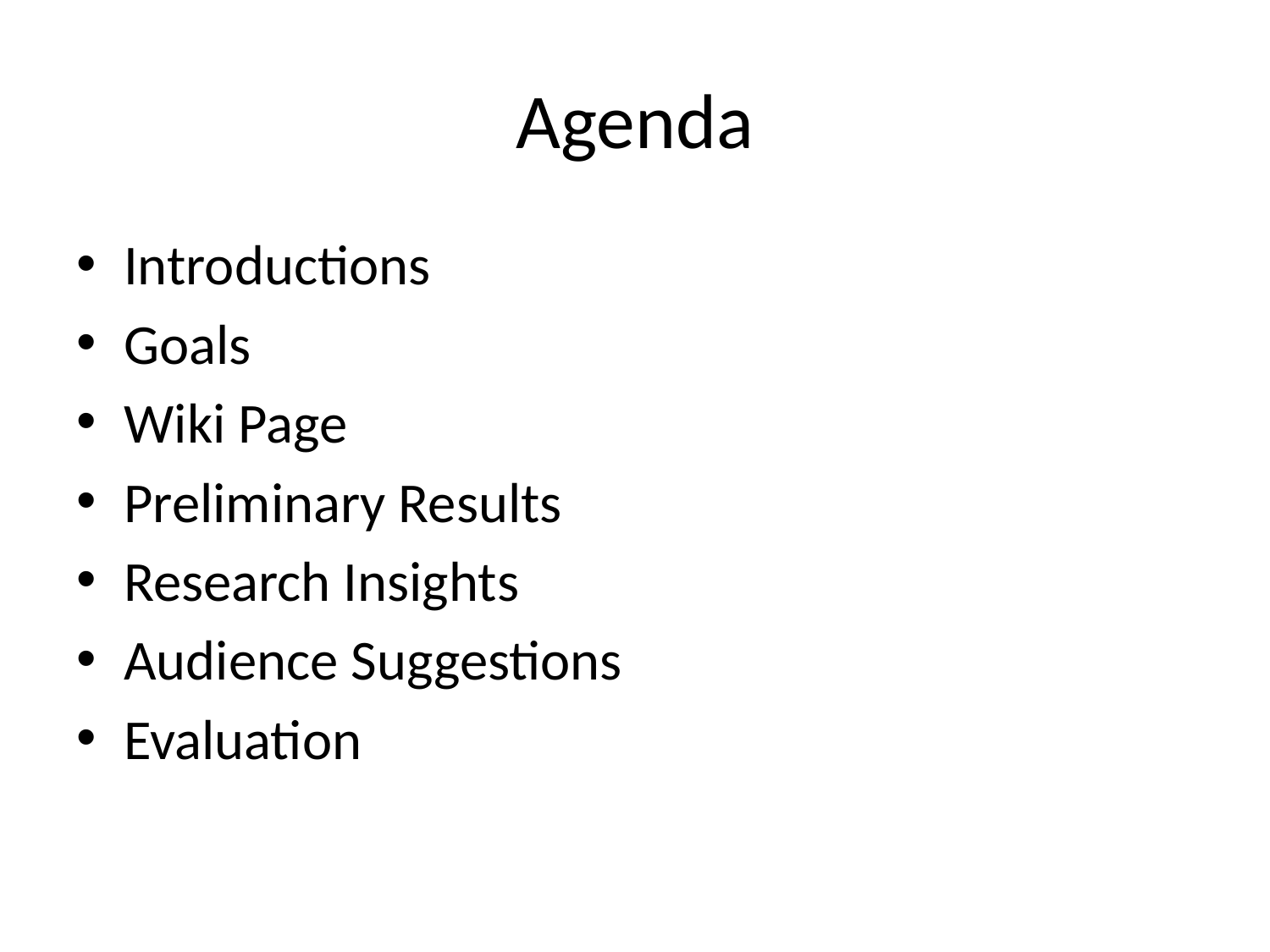

# Agenda
Introductions
Goals
Wiki Page
Preliminary Results
Research Insights
Audience Suggestions
Evaluation